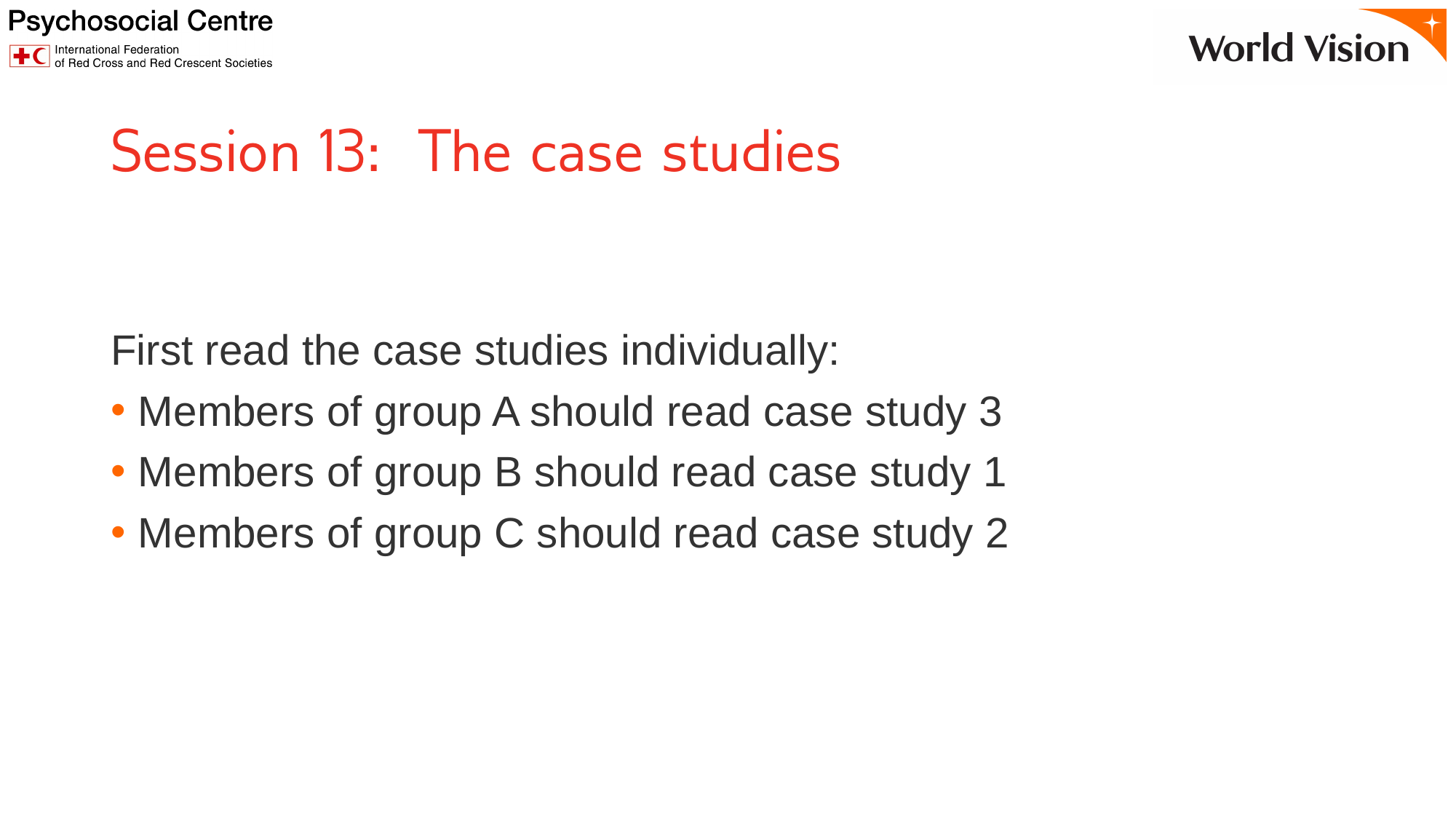

# Session 13:  The case studies
First read the case studies individually:
Members of group A should read case study 3
Members of group B should read case study 1
Members of group C should read case study 2